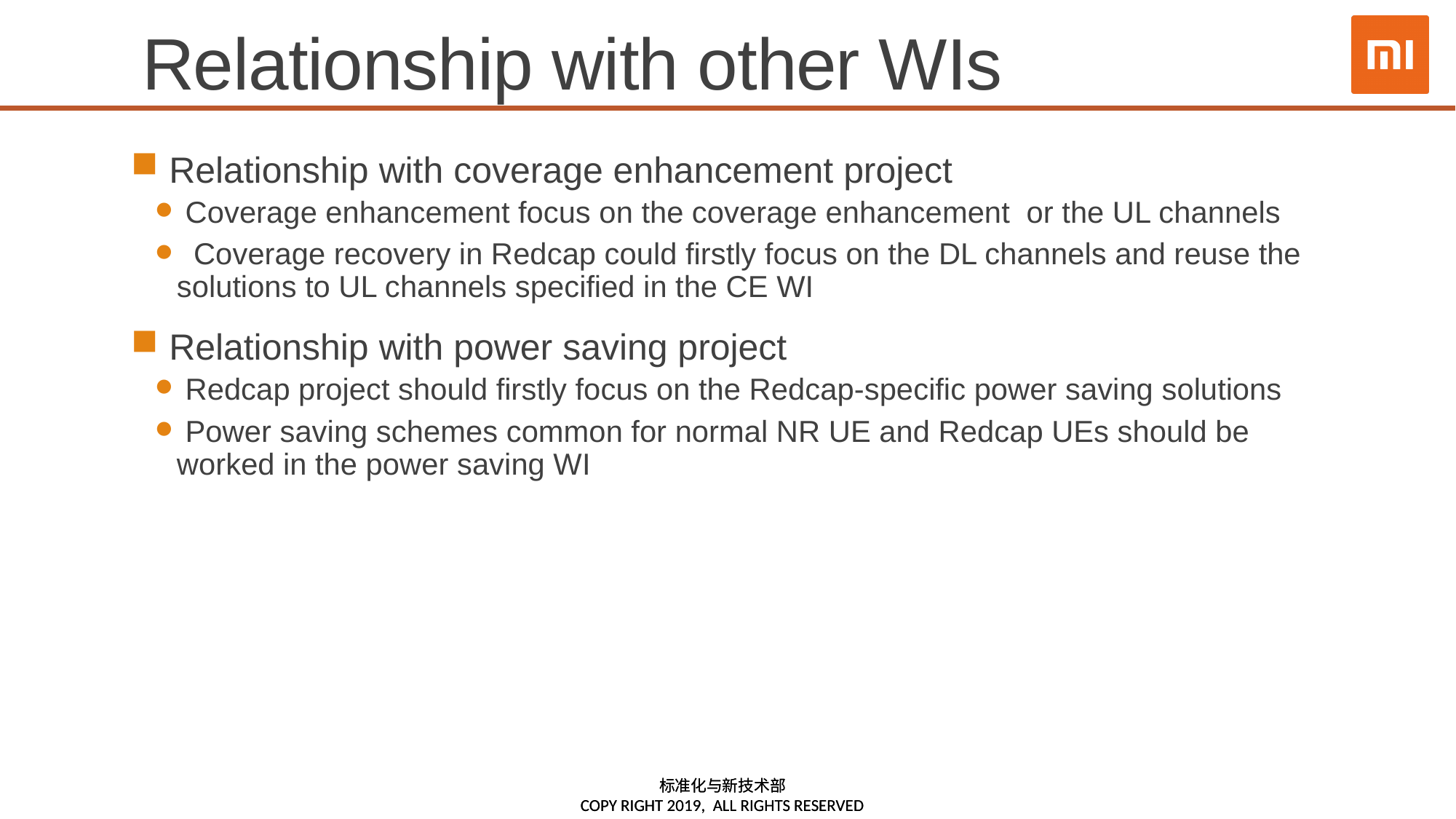

# Relationship with other WIs
 Relationship with coverage enhancement project
 Coverage enhancement focus on the coverage enhancement  or the UL channels
  Coverage recovery in Redcap could firstly focus on the DL channels and reuse the solutions to UL channels specified in the CE WI
 Relationship with power saving project
 Redcap project should firstly focus on the Redcap-specific power saving solutions
 Power saving schemes common for normal NR UE and Redcap UEs should be worked in the power saving WI